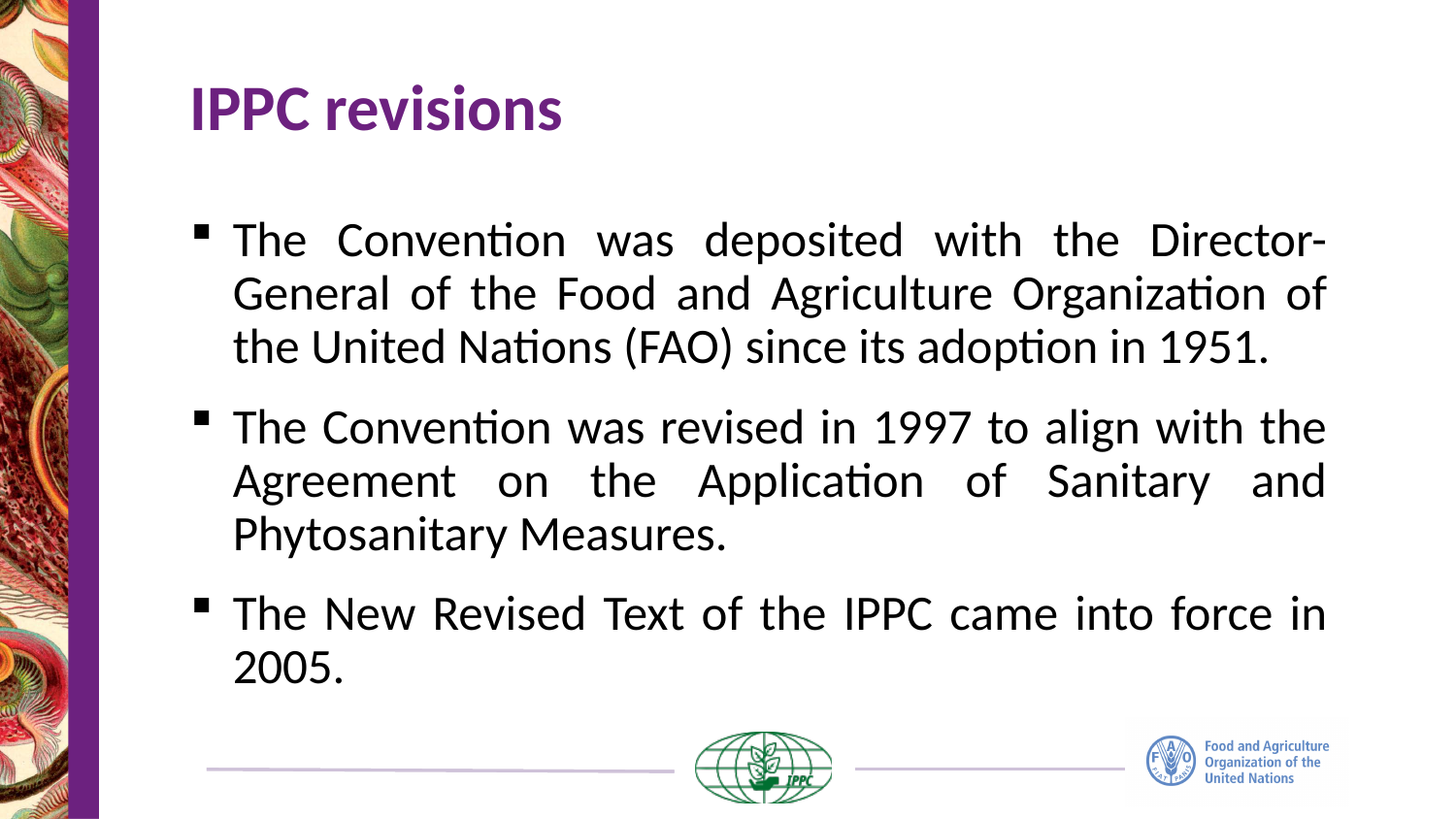

# IPPC revisions
The Convention was deposited with the Director-General of the Food and Agriculture Organization of the United Nations (FAO) since its adoption in 1951.
The Convention was revised in 1997 to align with the Agreement on the Application of Sanitary and Phytosanitary Measures.
The New Revised Text of the IPPC came into force in 2005.